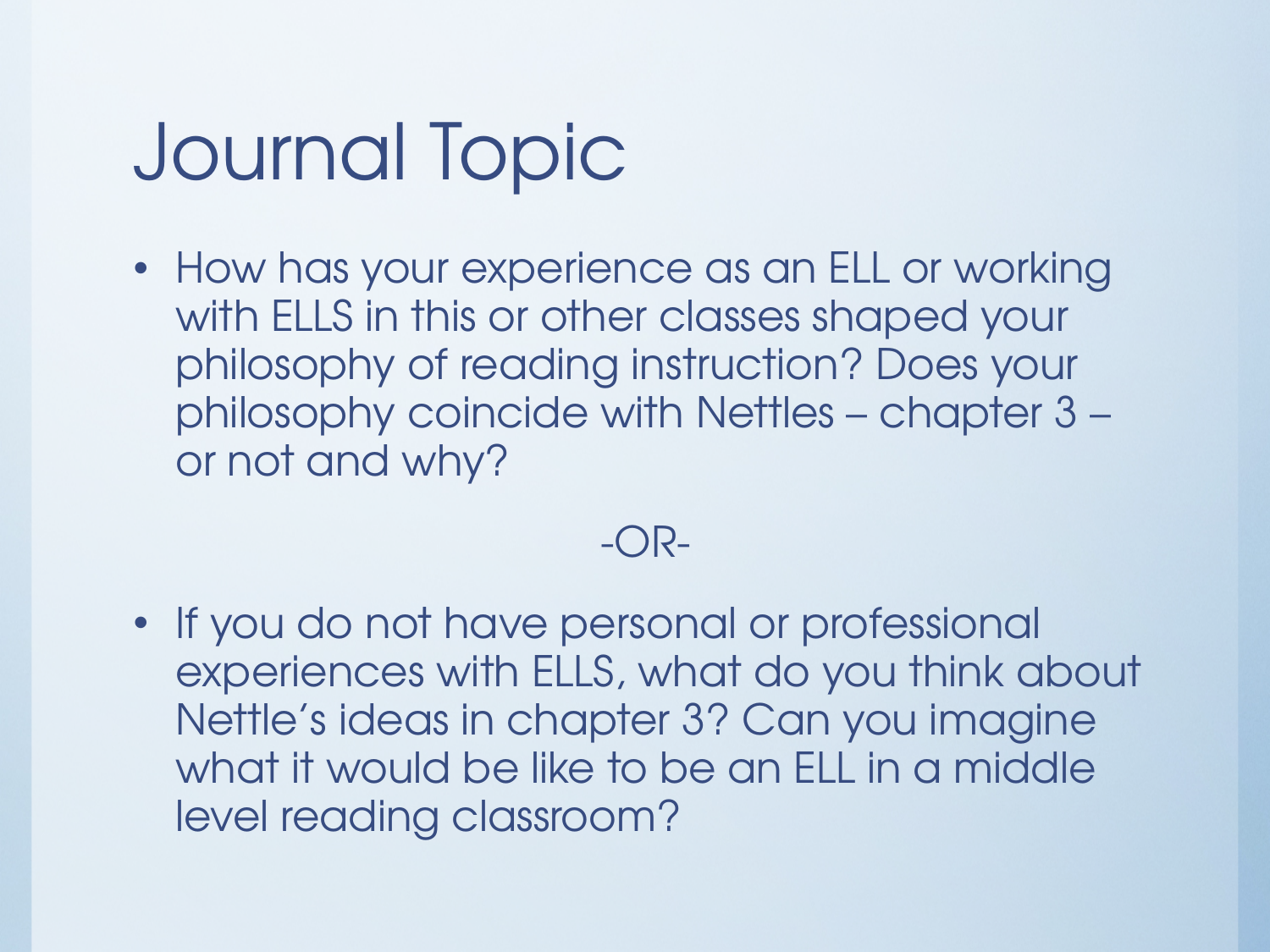

# Journal Topic
How has your experience as an ELL or working with ELLS in this or other classes shaped your philosophy of reading instruction? Does your philosophy coincide with Nettles – chapter 3 – or not and why?
-OR-
If you do not have personal or professional experiences with ELLS, what do you think about Nettle’s ideas in chapter 3? Can you imagine what it would be like to be an ELL in a middle level reading classroom?